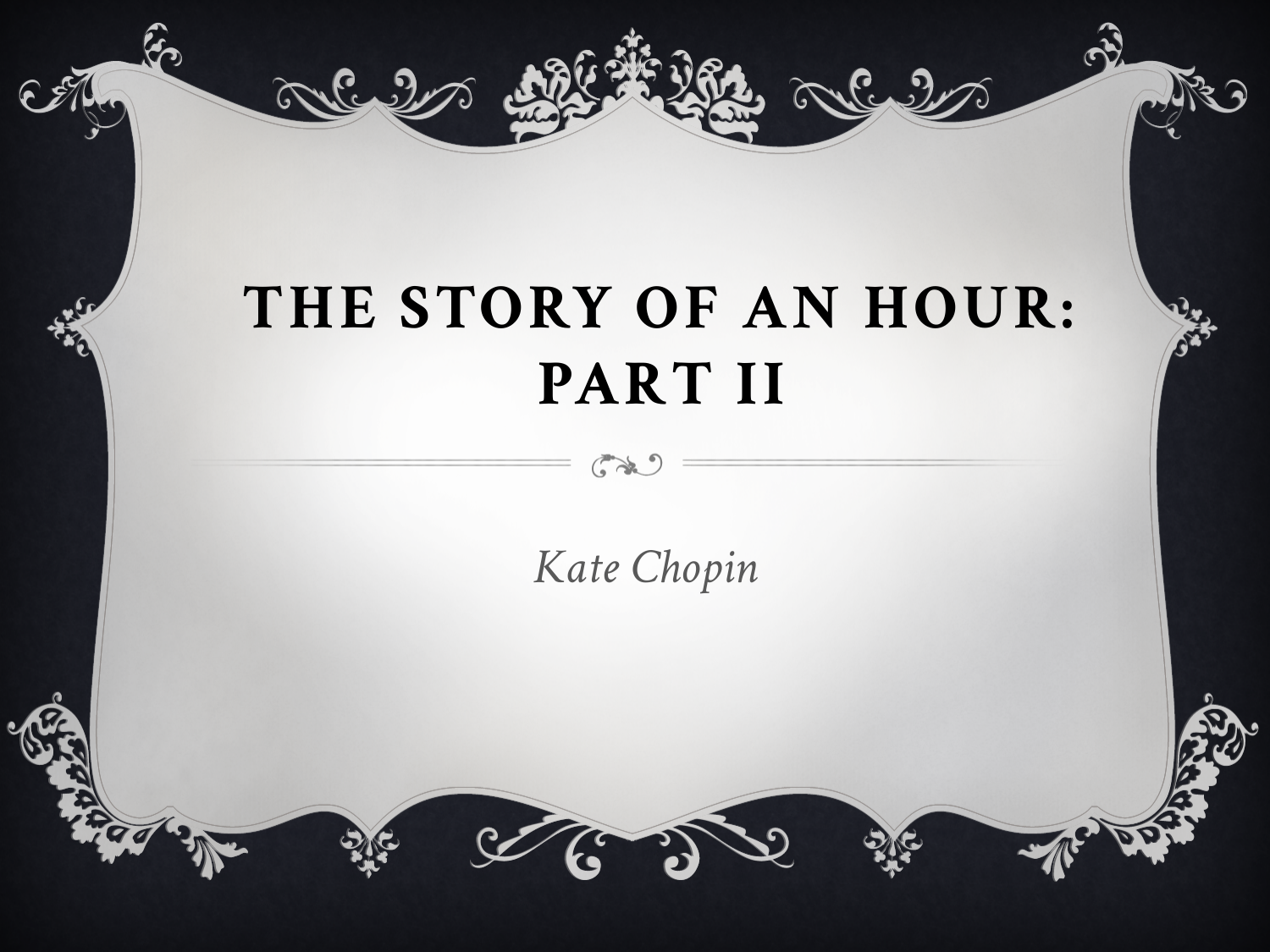

# The Story of an hour: Part II
Kate Chopin